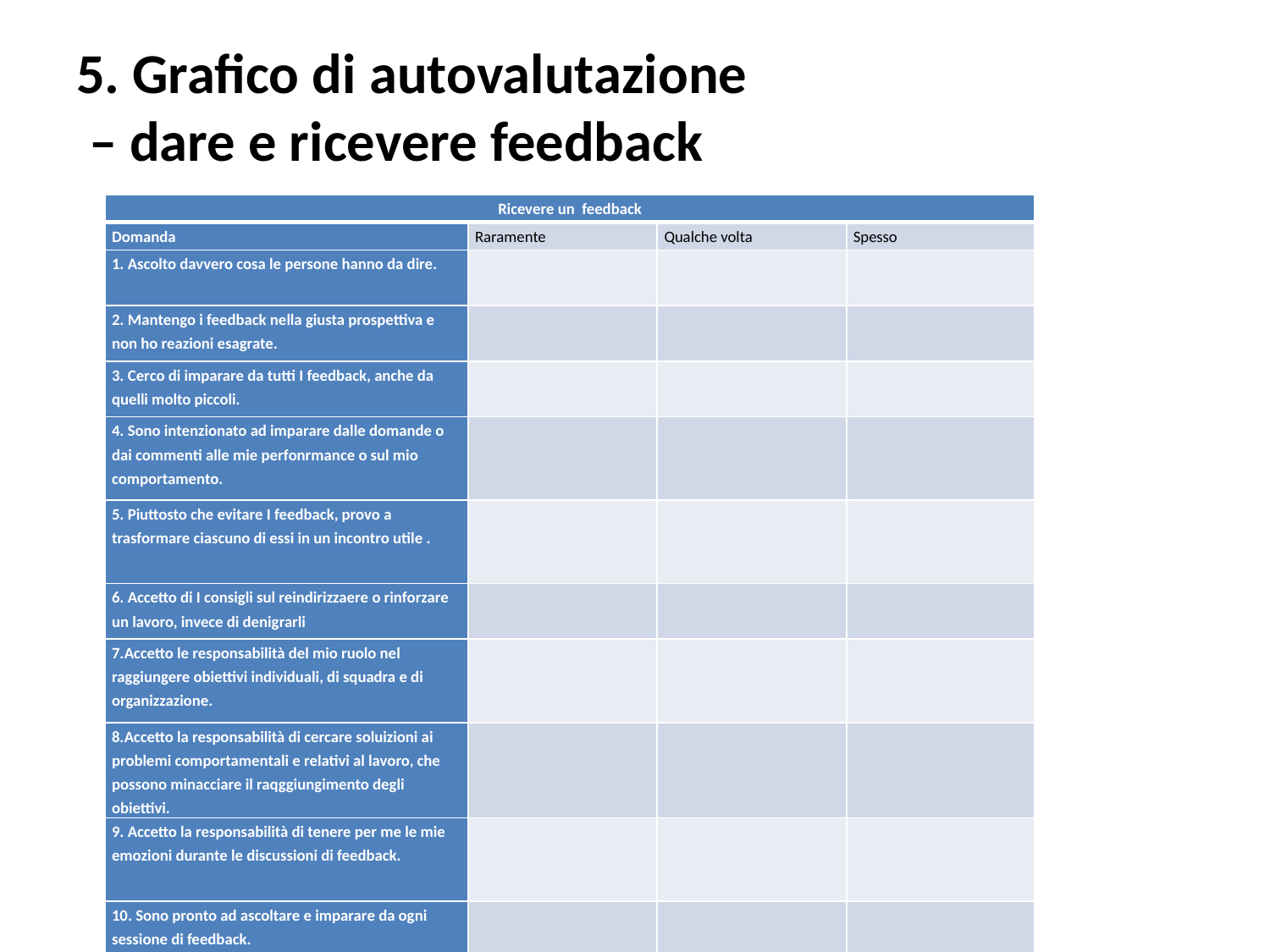

# 5. Grafico di autovalutazione – dare e ricevere feedback
| Ricevere un feedback |  |  |  |
| --- | --- | --- | --- |
| Domanda | Raramente | Qualche volta | Spesso |
| 1. Ascolto davvero cosa le persone hanno da dire. |  |  |  |
| 2. Mantengo i feedback nella giusta prospettiva e non ho reazioni esagrate. |  |  |  |
| 3. Cerco di imparare da tutti I feedback, anche da quelli molto piccoli. |  |  |  |
| 4. Sono intenzionato ad imparare dalle domande o dai commenti alle mie perfonrmance o sul mio comportamento. |  |  |  |
| 5. Piuttosto che evitare I feedback, provo a trasformare ciascuno di essi in un incontro utile . |  |  |  |
| 6. Accetto di I consigli sul reindirizzaere o rinforzare un lavoro, invece di denigrarli |  |  |  |
| 7.Accetto le responsabilità del mio ruolo nel raggiungere obiettivi individuali, di squadra e di organizzazione. |  |  |  |
| 8.Accetto la responsabilità di cercare soluizioni ai problemi comportamentali e relativi al lavoro, che possono minacciare il raqggiungimento degli obiettivi. |  |  |  |
| 9. Accetto la responsabilità di tenere per me le mie emozioni durante le discussioni di feedback. |  |  |  |
| 10. Sono pronto ad ascoltare e imparare da ogni sessione di feedback. |  |  |  |